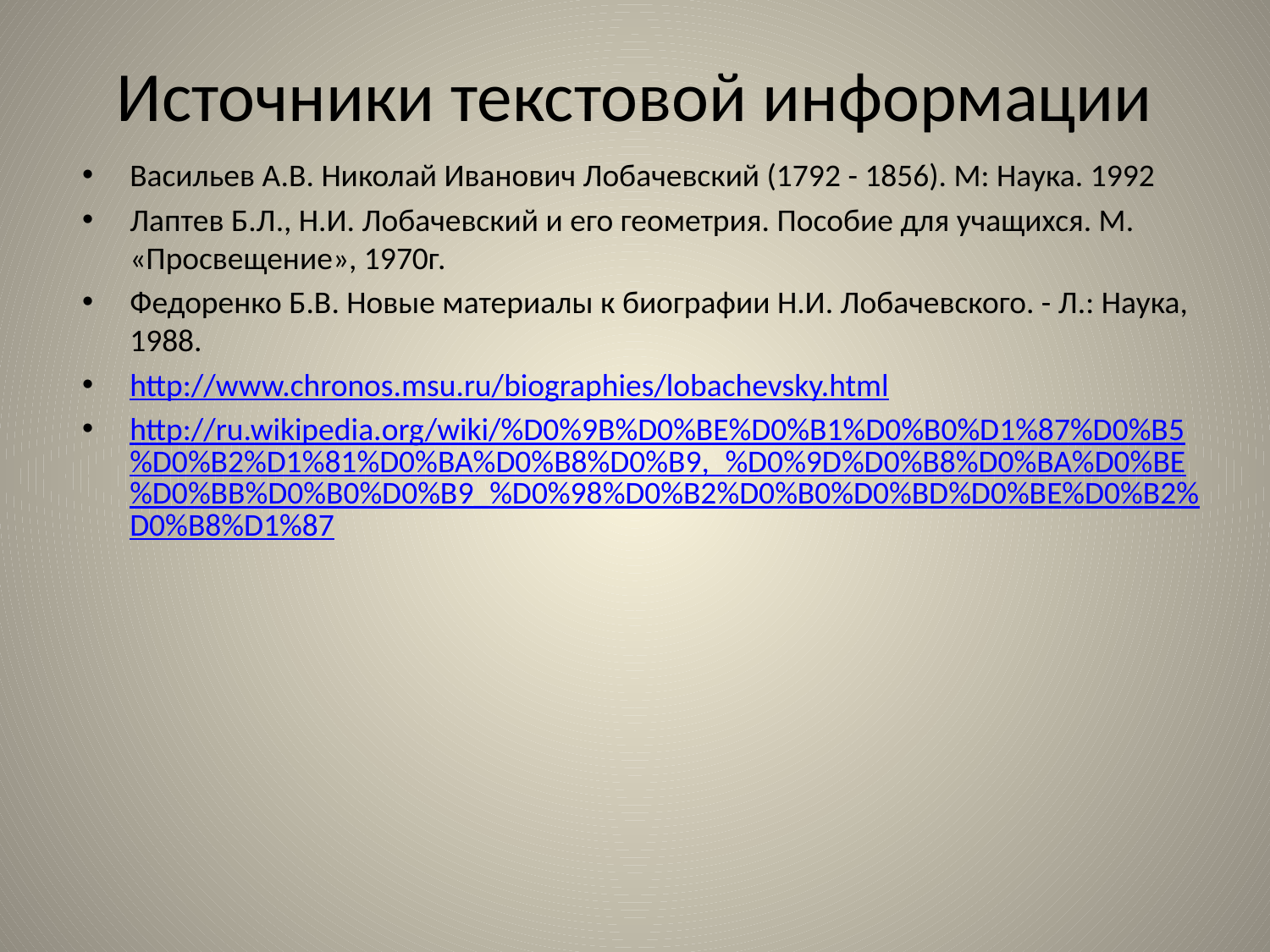

# Источники текстовой информации
Васильев А.В. Николай Иванович Лобачевский (1792 - 1856). М: Наука. 1992
Лаптев Б.Л., Н.И. Лобачевский и его геометрия. Пособие для учащихся. М. «Просвещение», 1970г.
Федоренко Б.В. Новые материалы к биографии Н.И. Лобачевского. - Л.: Наука, 1988.
http://www.chronos.msu.ru/biographies/lobachevsky.html
http://ru.wikipedia.org/wiki/%D0%9B%D0%BE%D0%B1%D0%B0%D1%87%D0%B5%D0%B2%D1%81%D0%BA%D0%B8%D0%B9,_%D0%9D%D0%B8%D0%BA%D0%BE%D0%BB%D0%B0%D0%B9_%D0%98%D0%B2%D0%B0%D0%BD%D0%BE%D0%B2%D0%B8%D1%87